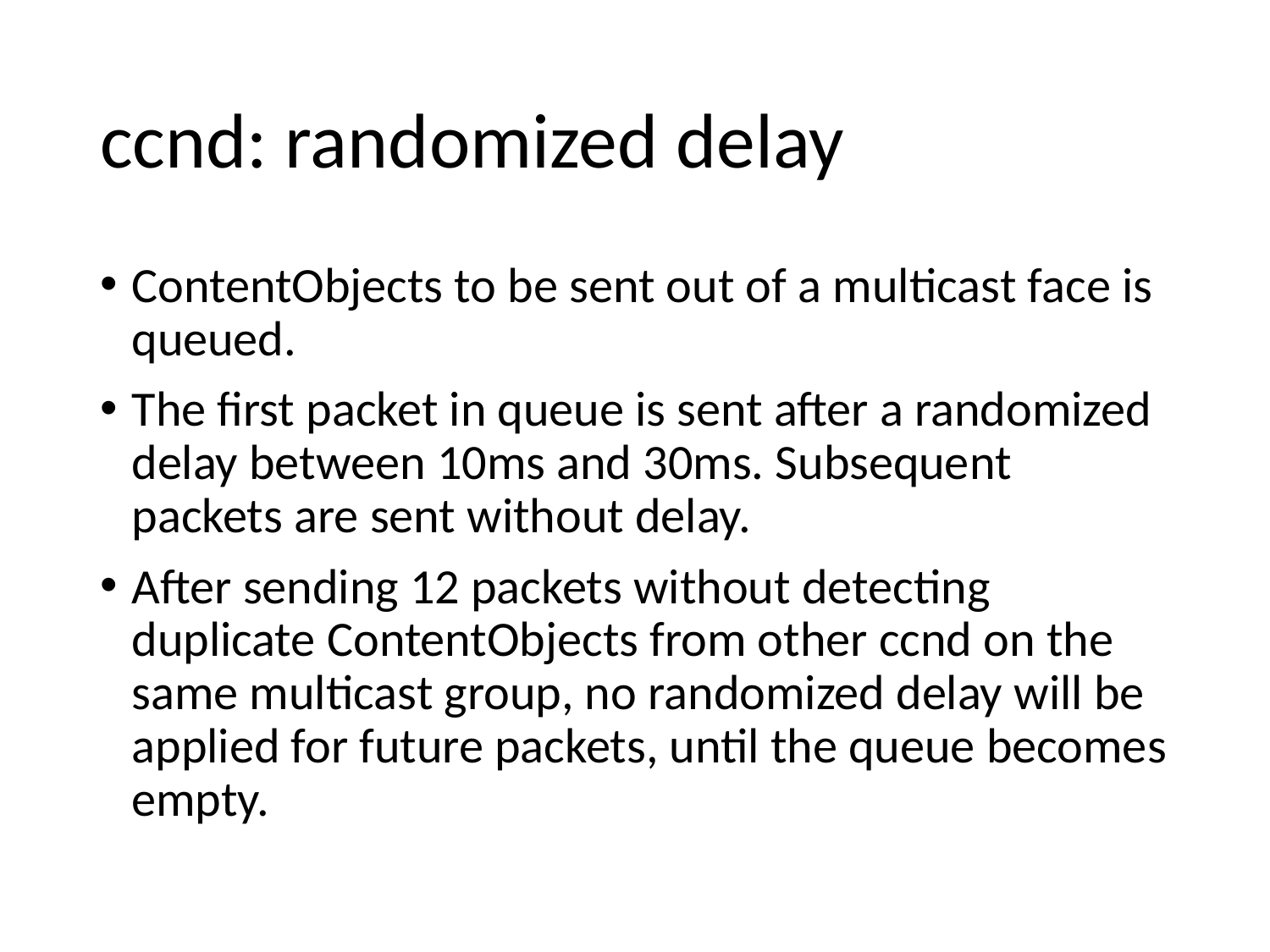

# ccnd: randomized delay
ContentObjects to be sent out of a multicast face is queued.
The first packet in queue is sent after a randomized delay between 10ms and 30ms. Subsequent packets are sent without delay.
After sending 12 packets without detecting duplicate ContentObjects from other ccnd on the same multicast group, no randomized delay will be applied for future packets, until the queue becomes empty.